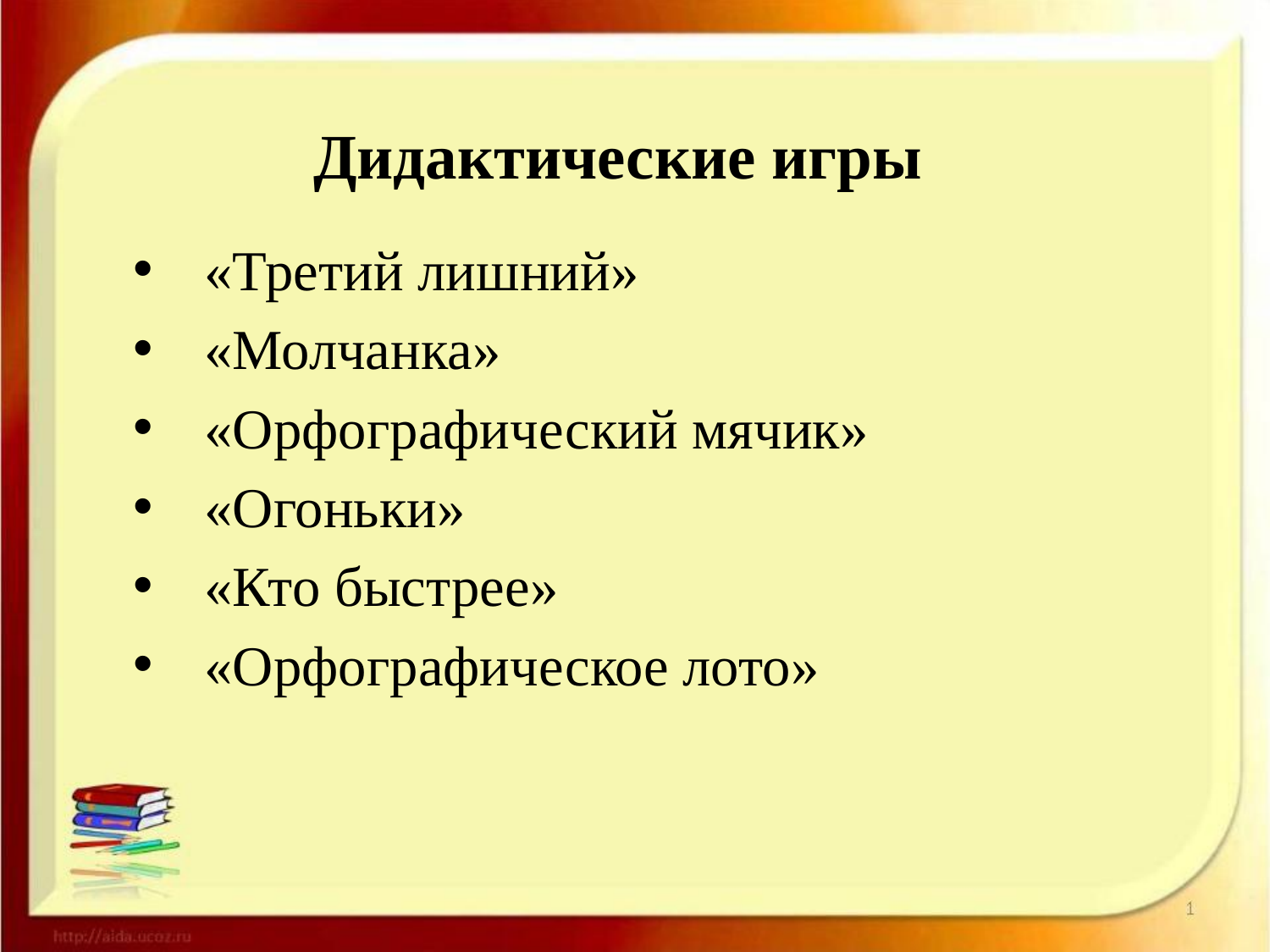

Дидактические игры
«Третий лишний»
«Молчанка»
«Орфографический мячик»
«Огоньки»
«Кто быстрее»
«Орфографическое лото»